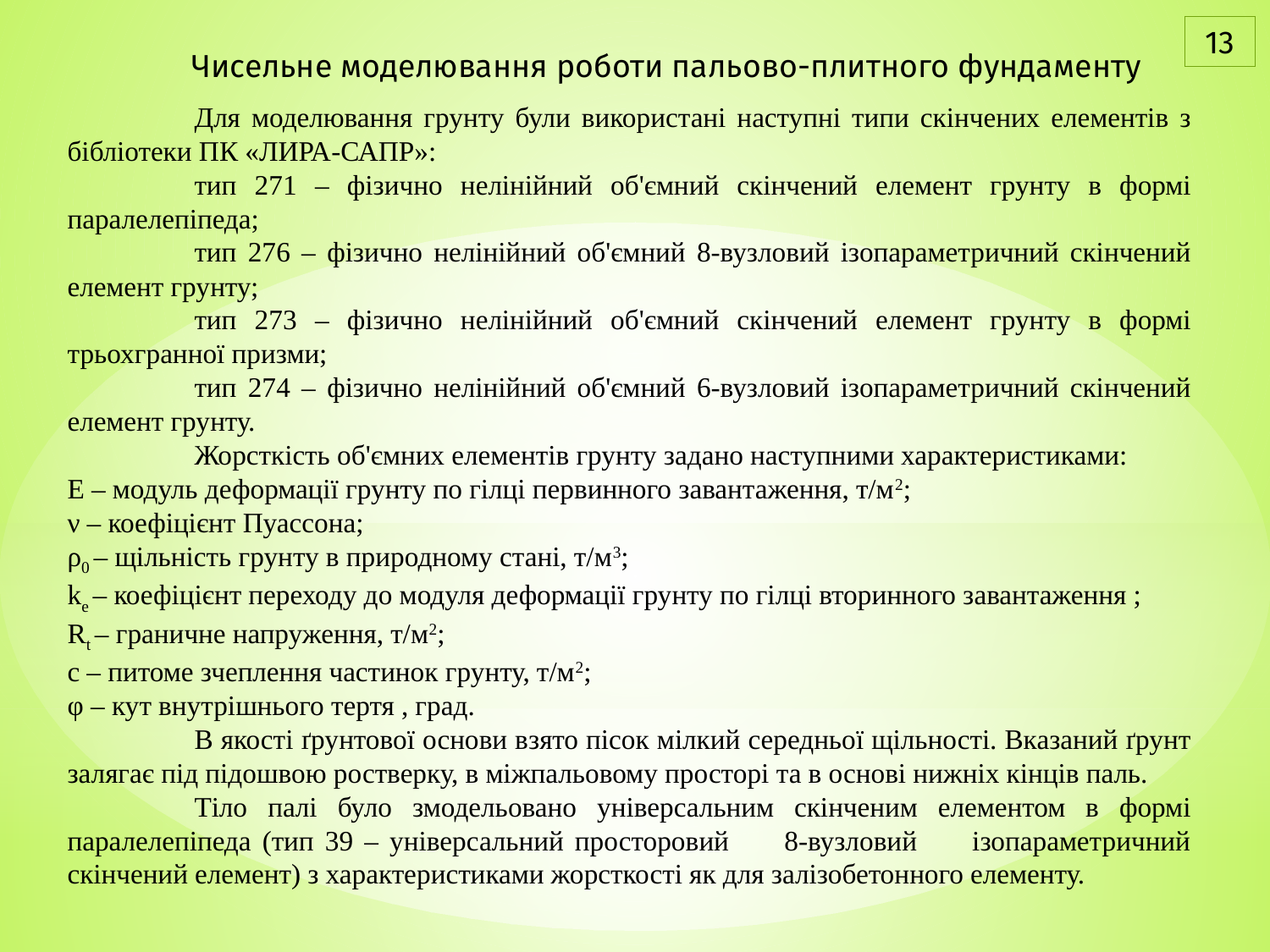

13
Чисельне моделювання роботи пальово-плитного фундаменту
	Для моделювання грунту були використані наступні типи скінчених елементів з бібліотеки ПК «ЛИРА-САПР»:
	тип 271 – фізично нелінійний об'ємний скінчений елемент грунту в формі паралелепіпеда;
	тип 276 – фізично нелінійний об'ємний 8-вузловий ізопараметричний скінчений елемент грунту;
	тип 273 – фізично нелінійний об'ємний скінчений елемент грунту в формі трьохгранної призми;
	тип 274 – фізично нелінійний об'ємний 6-вузловий ізопараметричний скінчений елемент грунту.
	Жорсткість об'ємних елементів грунту задано наступними характеристиками:
Е – модуль деформації грунту по гілці первинного завантаження, т/м2;
ν – коефіцієнт Пуассона;
ρ0 – щільність грунту в природному стані, т/м3;
kе – коефіцієнт переходу до модуля деформації грунту по гілці вторинного завантаження ;
Rt – граничне напруження, т/м2;
с – питоме зчеплення частинок грунту, т/м2;
φ – кут внутрішнього тертя , град.
	В якості ґрунтової основи взято пісок мілкий середньої щільності. Вказаний ґрунт залягає під підошвою ростверку, в міжпальовому просторі та в основі нижніх кінців паль.
	Тіло палі було змодельовано універсальним скінченим елементом в формі паралелепіпеда (тип 39 – універсальний просторовий     8-вузловий     ізопараметричний скінчений елемент) з характеристиками жорсткості як для залізобетонного елементу.